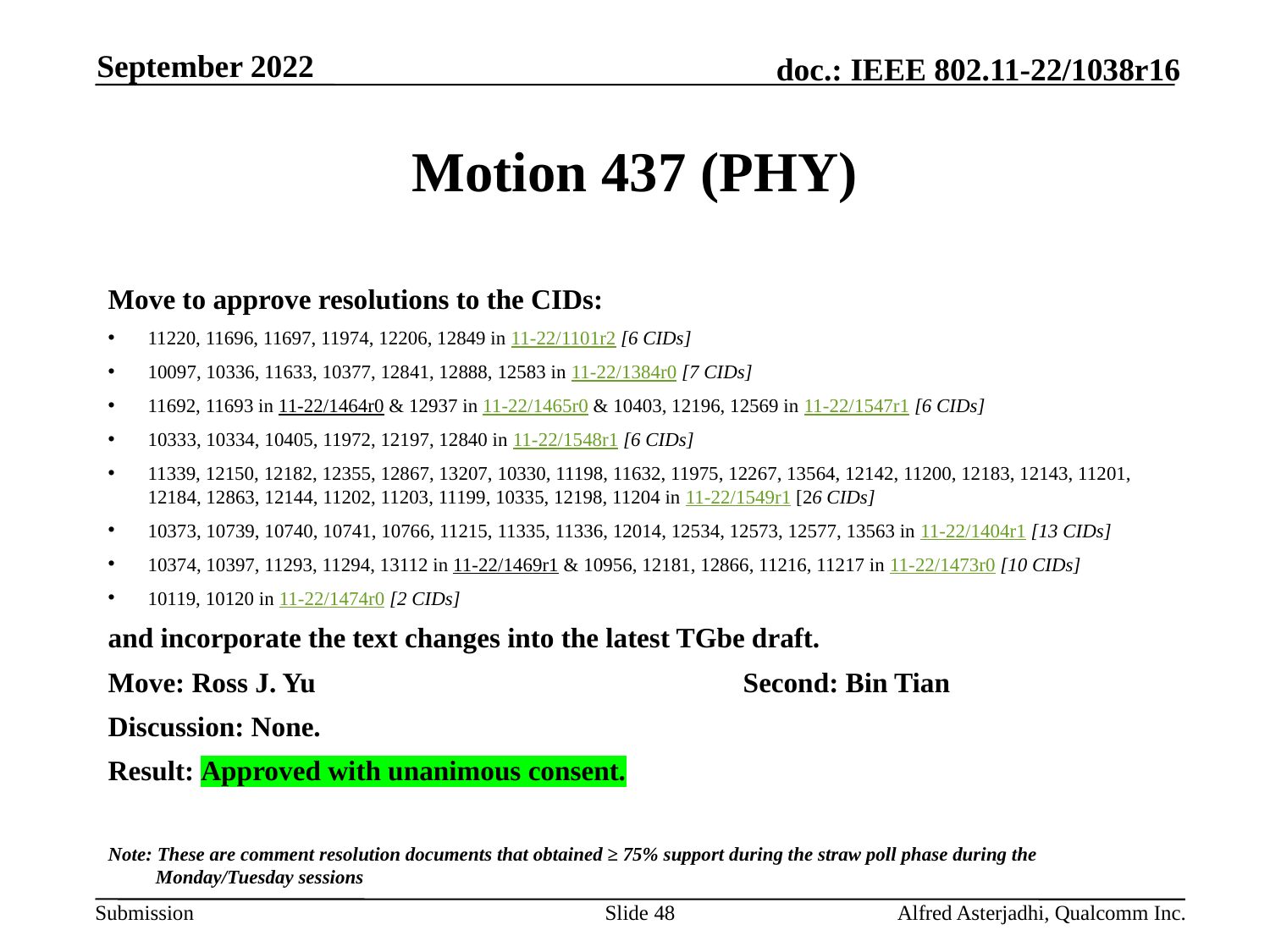

September 2022
# Motion 437 (PHY)
Move to approve resolutions to the CIDs:
11220, 11696, 11697, 11974, 12206, 12849 in 11-22/1101r2 [6 CIDs]
10097, 10336, 11633, 10377, 12841, 12888, 12583 in 11-22/1384r0 [7 CIDs]
11692, 11693 in 11-22/1464r0 & 12937 in 11-22/1465r0 & 10403, 12196, 12569 in 11-22/1547r1 [6 CIDs]
10333, 10334, 10405, 11972, 12197, 12840 in 11-22/1548r1 [6 CIDs]
11339, 12150, 12182, 12355, 12867, 13207, 10330, 11198, 11632, 11975, 12267, 13564, 12142, 11200, 12183, 12143, 11201, 12184, 12863, 12144, 11202, 11203, 11199, 10335, 12198, 11204 in 11-22/1549r1 [26 CIDs]
10373, 10739, 10740, 10741, 10766, 11215, 11335, 11336, 12014, 12534, 12573, 12577, 13563 in 11-22/1404r1 [13 CIDs]
10374, 10397, 11293, 11294, 13112 in 11-22/1469r1 & 10956, 12181, 12866, 11216, 11217 in 11-22/1473r0 [10 CIDs]
10119, 10120 in 11-22/1474r0 [2 CIDs]
and incorporate the text changes into the latest TGbe draft.
Move: Ross J. Yu				Second: Bin Tian
Discussion: None.
Result: Approved with unanimous consent.

Note: These are comment resolution documents that obtained ≥ 75% support during the straw poll phase during the Monday/Tuesday sessions

Slide 48
Alfred Asterjadhi, Qualcomm Inc.